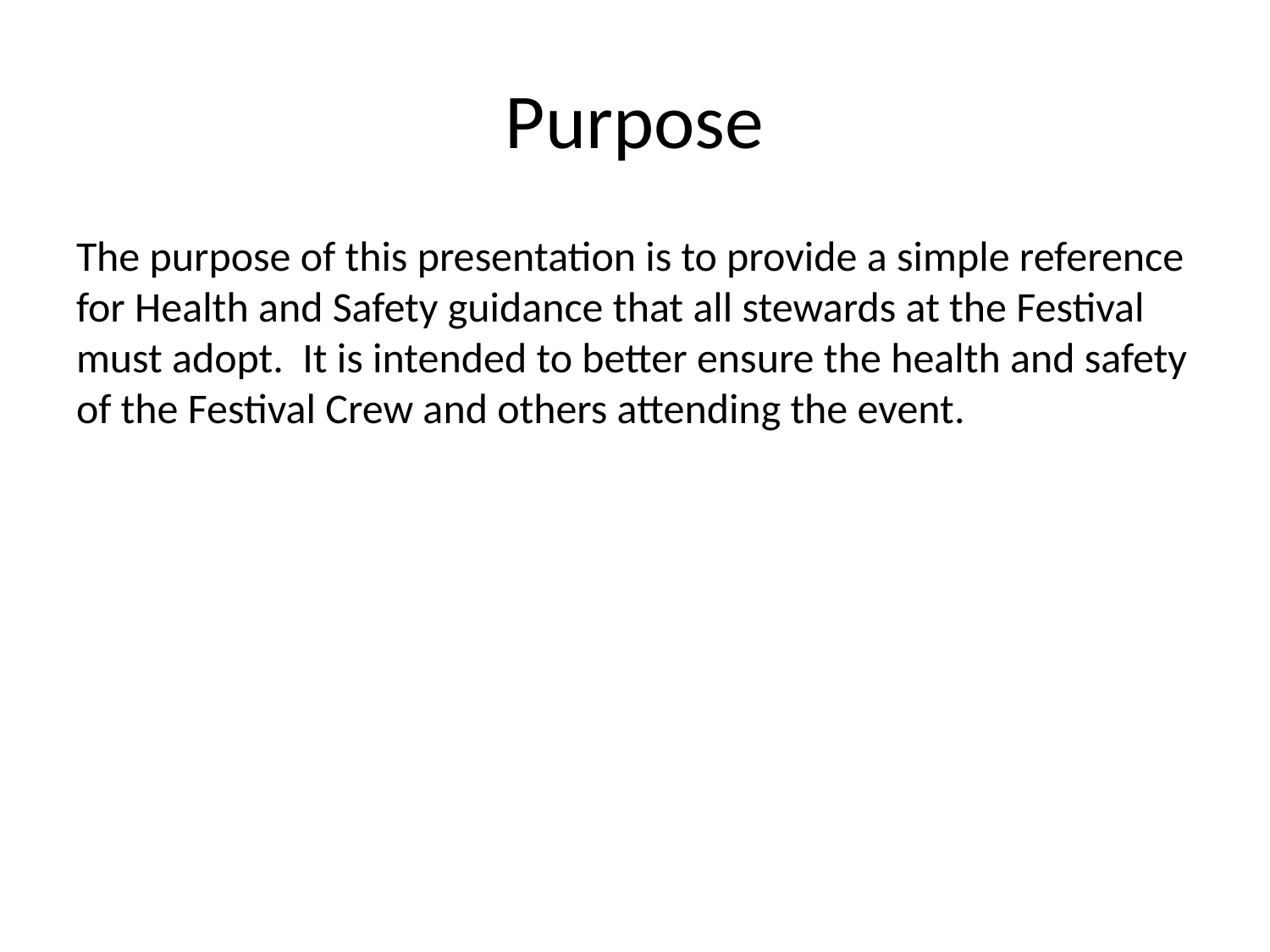

# Purpose
The purpose of this presentation is to provide a simple reference for Health and Safety guidance that all stewards at the Festival must adopt.  It is intended to better ensure the health and safety of the Festival Crew and others attending the event.